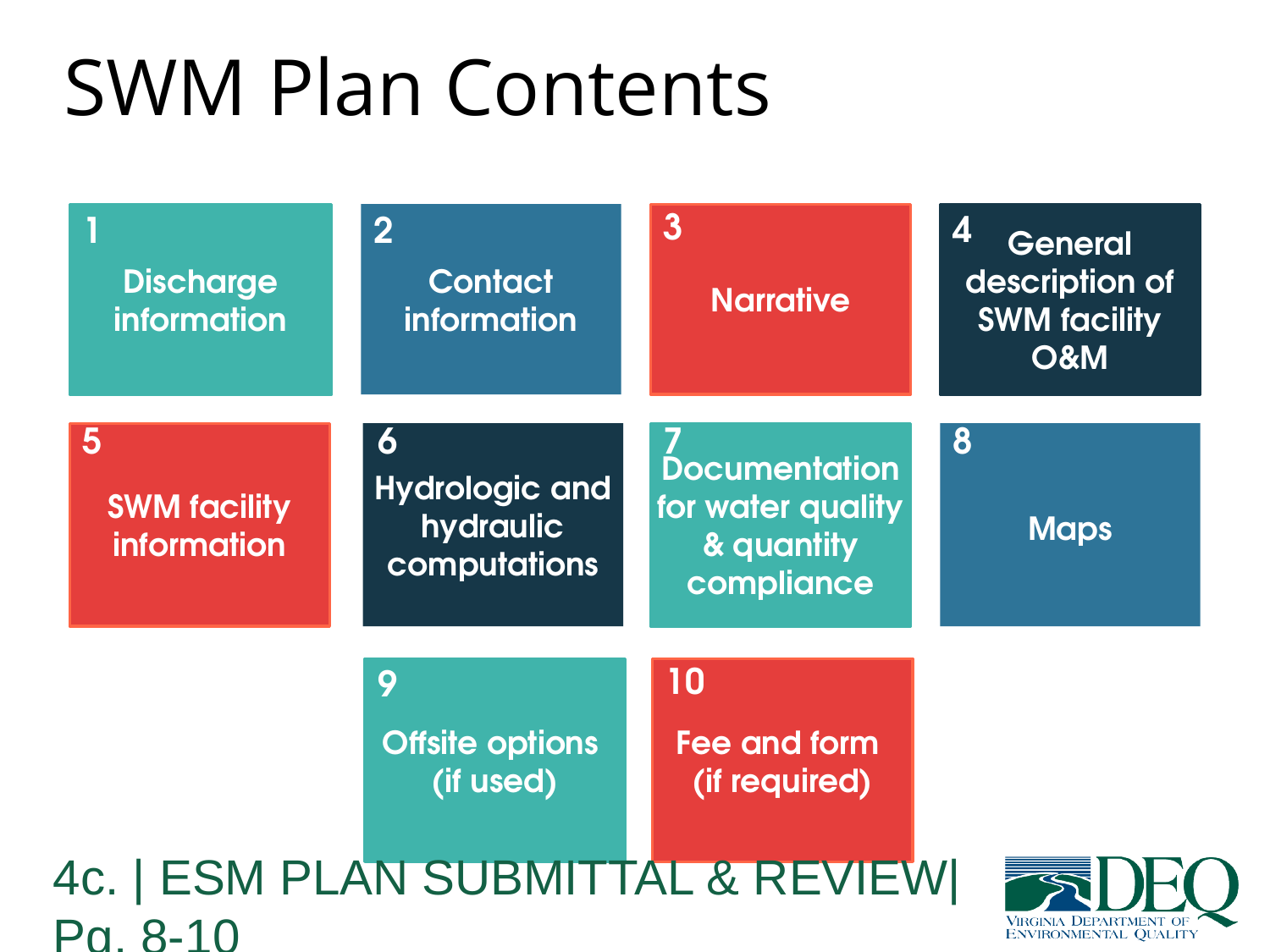

# SWM Plan Contents
3
4
1
2
Discharge information
Contact information
Narrative
General description of SWM facility O&M
7
8
5
6
SWM facility information
Hydrologic and hydraulic computations
Documentation for water quality & quantity compliance
Maps
10
9
Fee and form
(if required)
Offsite options
(if used)
4c. | ESM PLAN SUBMITTAL & REVIEW| Pg. 8-10